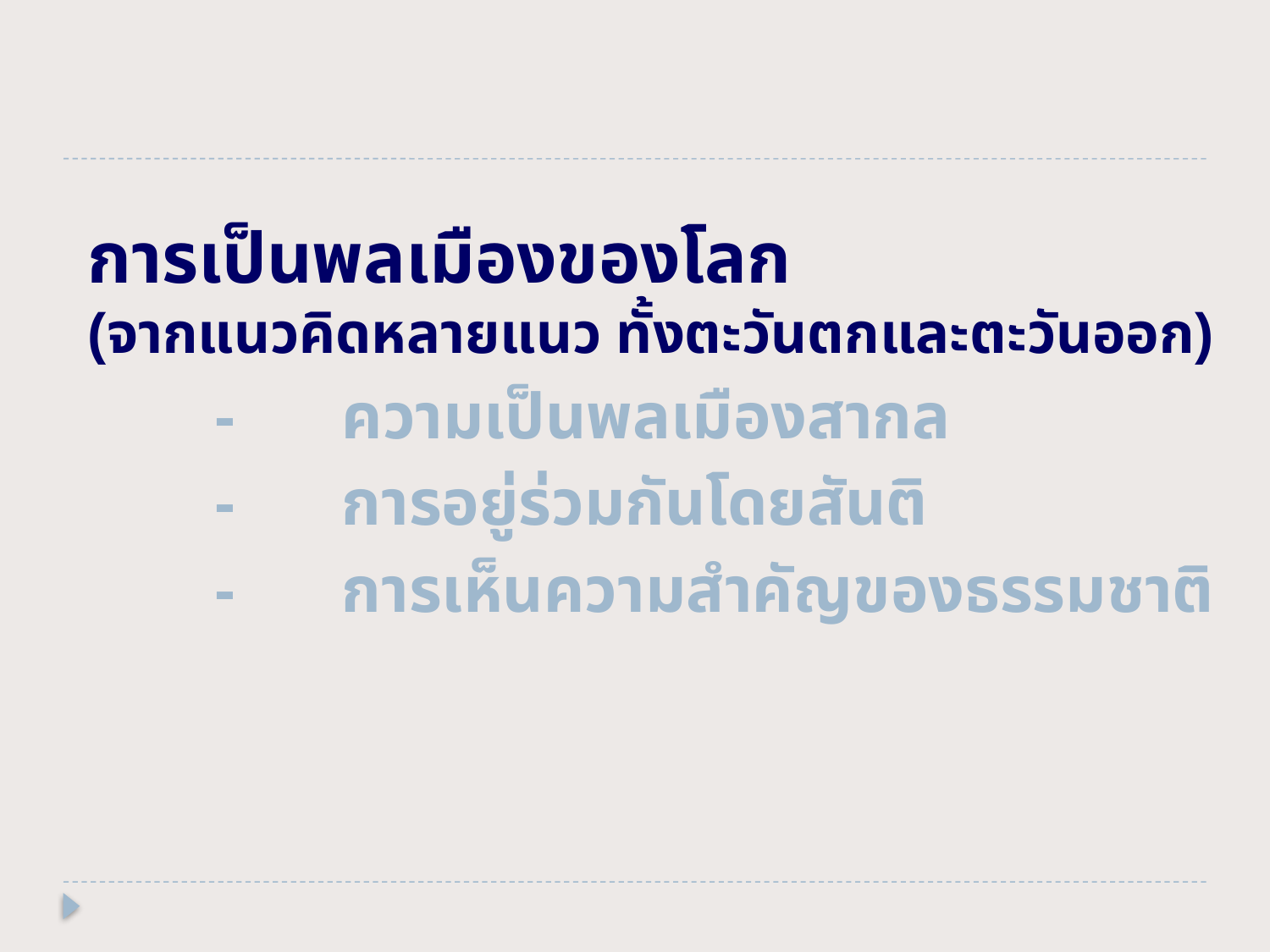

การเป็นพลเมืองของโลก
(จากแนวคิดหลายแนว ทั้งตะวันตกและตะวันออก)
	-	ความเป็นพลเมืองสากล
	-	การอยู่ร่วมกันโดยสันติ
	-	การเห็นความสำคัญของธรรมชาติ